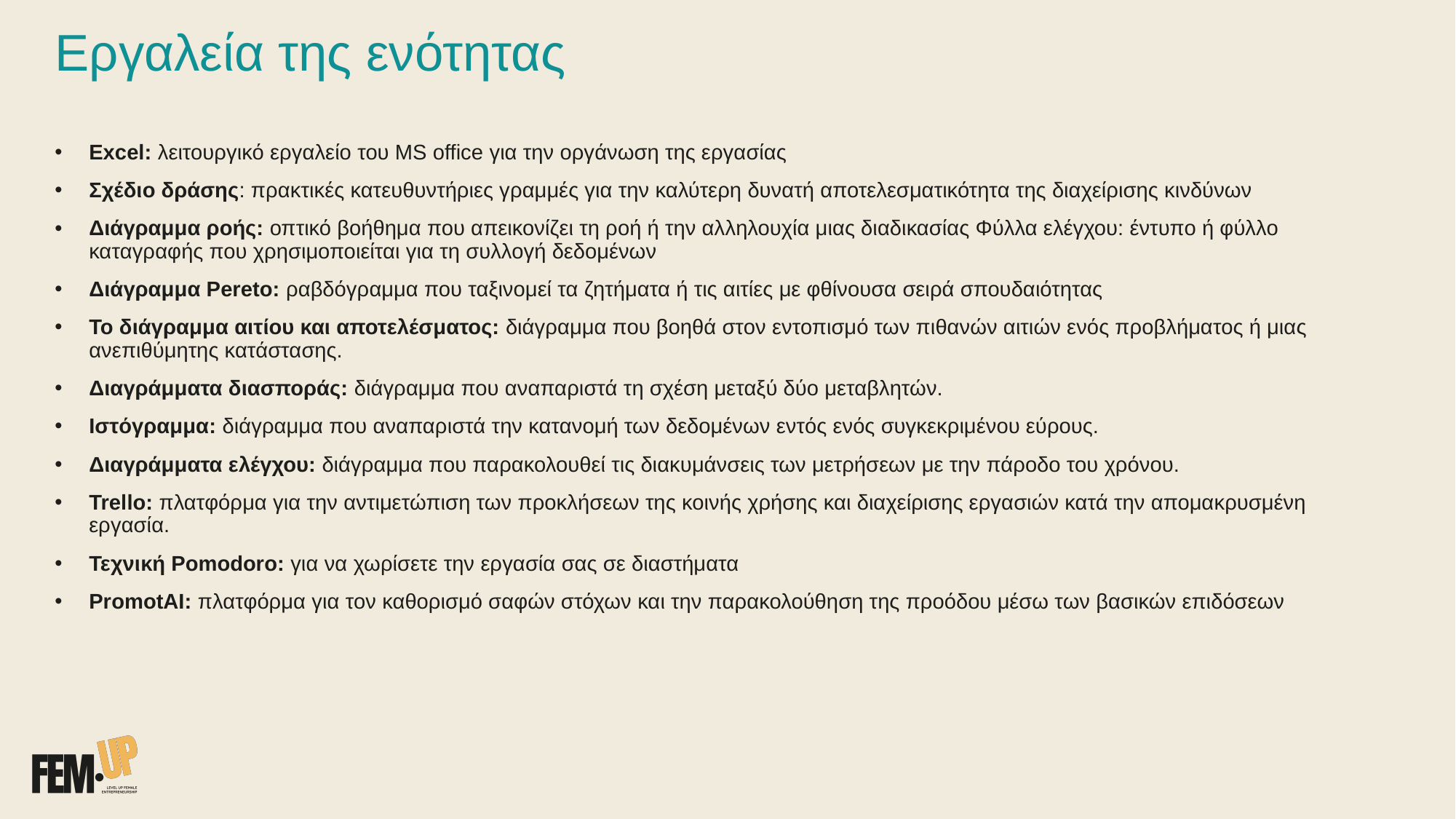

Εργαλεία της ενότητας
Excel: λειτουργικό εργαλείο του MS office για την οργάνωση της εργασίας
Σχέδιο δράσης: πρακτικές κατευθυντήριες γραμμές για την καλύτερη δυνατή αποτελεσματικότητα της διαχείρισης κινδύνων
Διάγραμμα ροής: οπτικό βοήθημα που απεικονίζει τη ροή ή την αλληλουχία μιας διαδικασίας Φύλλα ελέγχου: έντυπο ή φύλλο καταγραφής που χρησιμοποιείται για τη συλλογή δεδομένων
Διάγραμμα Pereto: ραβδόγραμμα που ταξινομεί τα ζητήματα ή τις αιτίες με φθίνουσα σειρά σπουδαιότητας
Το διάγραμμα αιτίου και αποτελέσματος: διάγραμμα που βοηθά στον εντοπισμό των πιθανών αιτιών ενός προβλήματος ή μιας ανεπιθύμητης κατάστασης.
Διαγράμματα διασποράς: διάγραμμα που αναπαριστά τη σχέση μεταξύ δύο μεταβλητών.
Ιστόγραμμα: διάγραμμα που αναπαριστά την κατανομή των δεδομένων εντός ενός συγκεκριμένου εύρους.
Διαγράμματα ελέγχου: διάγραμμα που παρακολουθεί τις διακυμάνσεις των μετρήσεων με την πάροδο του χρόνου.
Trello: πλατφόρμα για την αντιμετώπιση των προκλήσεων της κοινής χρήσης και διαχείρισης εργασιών κατά την απομακρυσμένη εργασία.
Τεχνική Pomodoro: για να χωρίσετε την εργασία σας σε διαστήματα
PromotAI: πλατφόρμα για τον καθορισμό σαφών στόχων και την παρακολούθηση της προόδου μέσω των βασικών επιδόσεων